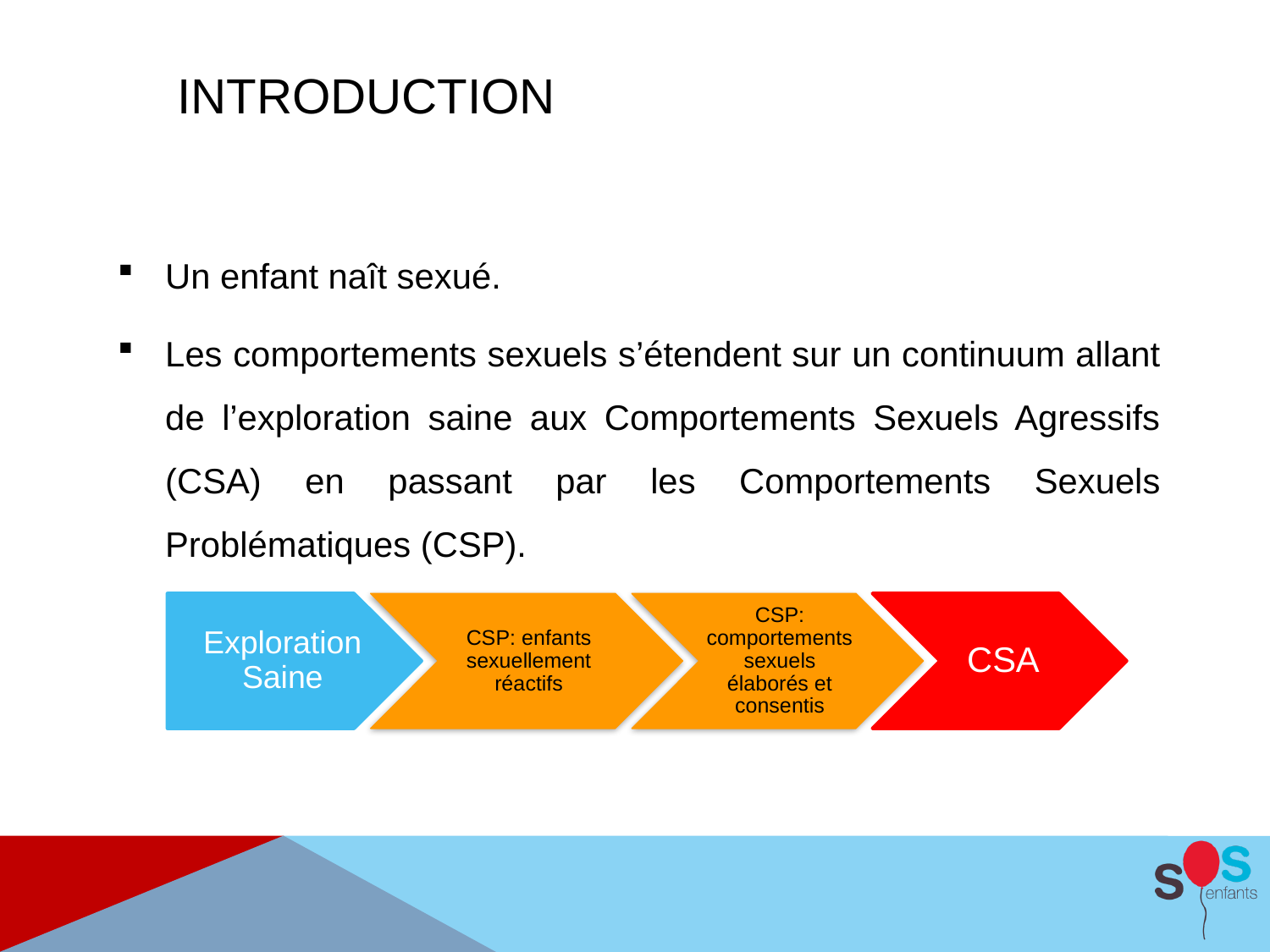

Introduction
Un enfant naît sexué.
Les comportements sexuels s’étendent sur un continuum allant de l’exploration saine aux Comportements Sexuels Agressifs (CSA) en passant par les Comportements Sexuels Problématiques (CSP).

Exploration Saine
CSP: enfants sexuellement réactifs
CSP: comportements sexuels élaborés et consentis
CSA